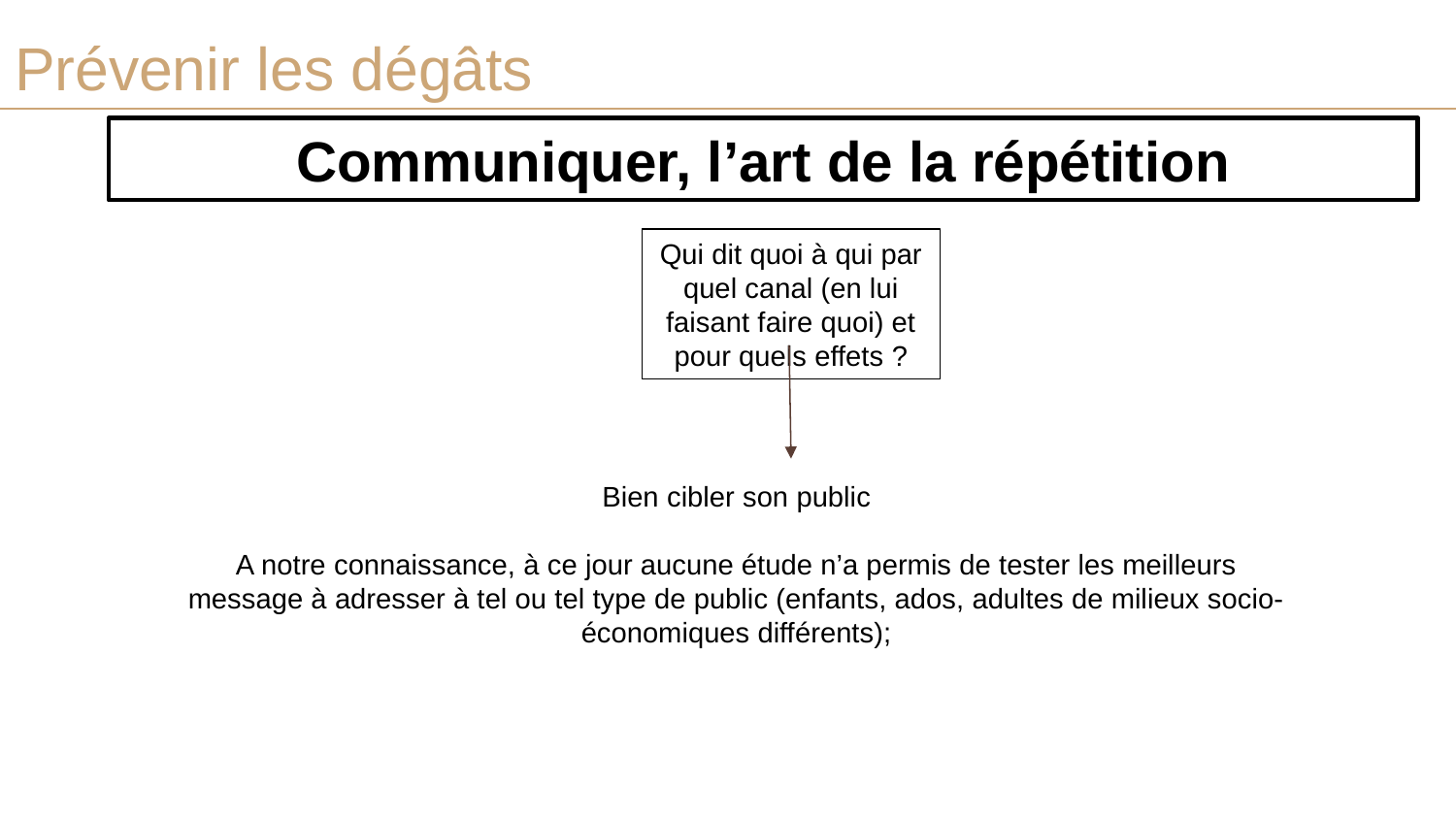

Prévenir les dégâts
Communiquer, l’art de la répétition
Qui dit quoi à qui par quel canal (en lui faisant faire quoi) et pour quels effets ?
Bien cibler son public

A notre connaissance, à ce jour aucune étude n’a permis de tester les meilleurs message à adresser à tel ou tel type de public (enfants, ados, adultes de milieux socio-économiques différents);